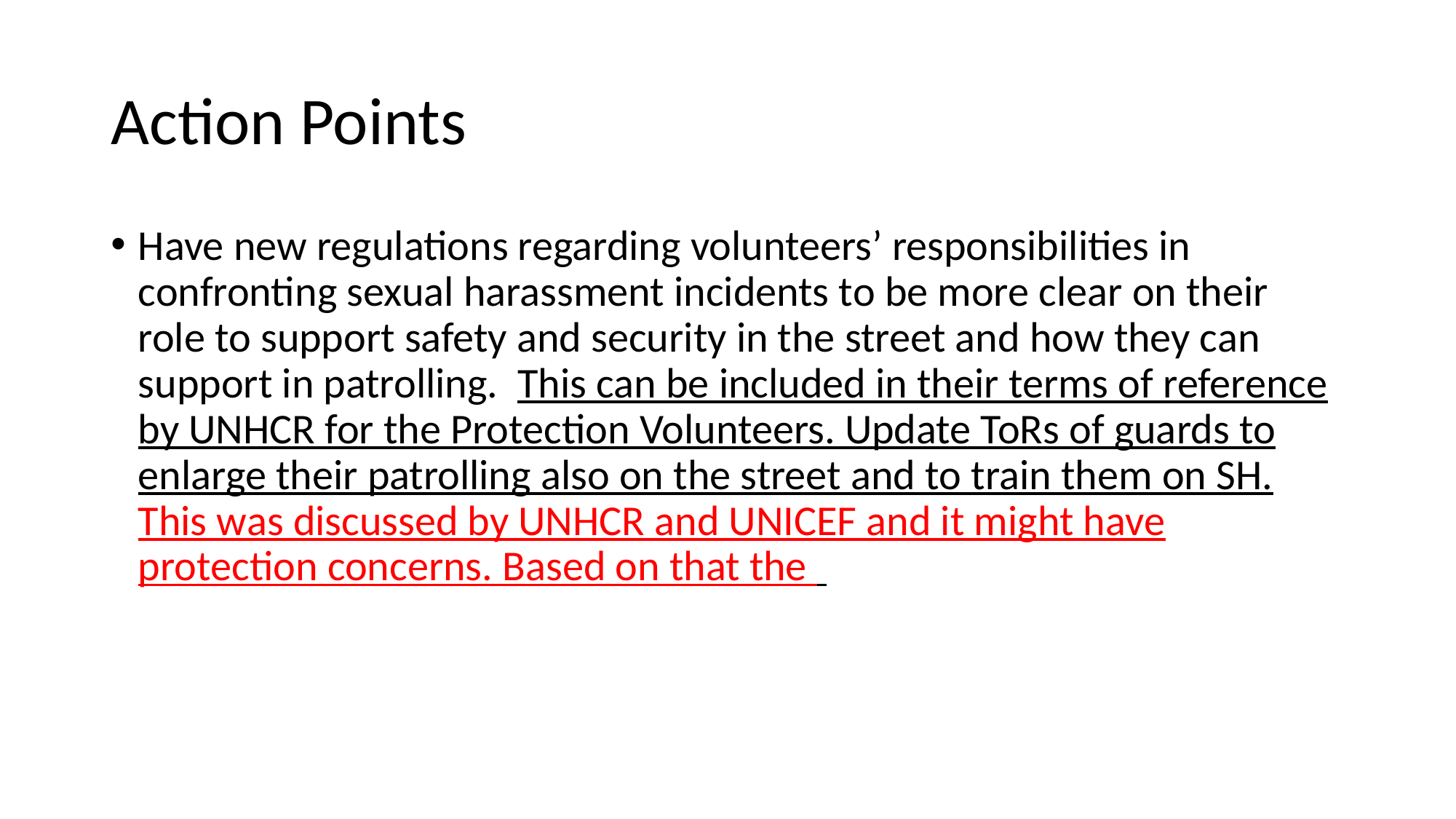

# Action Points
Have new regulations regarding volunteers’ responsibilities in confronting sexual harassment incidents to be more clear on their role to support safety and security in the street and how they can support in patrolling.  This can be included in their terms of reference by UNHCR for the Protection Volunteers. Update ToRs of guards to enlarge their patrolling also on the street and to train them on SH. This was discussed by UNHCR and UNICEF and it might have protection concerns. Based on that the